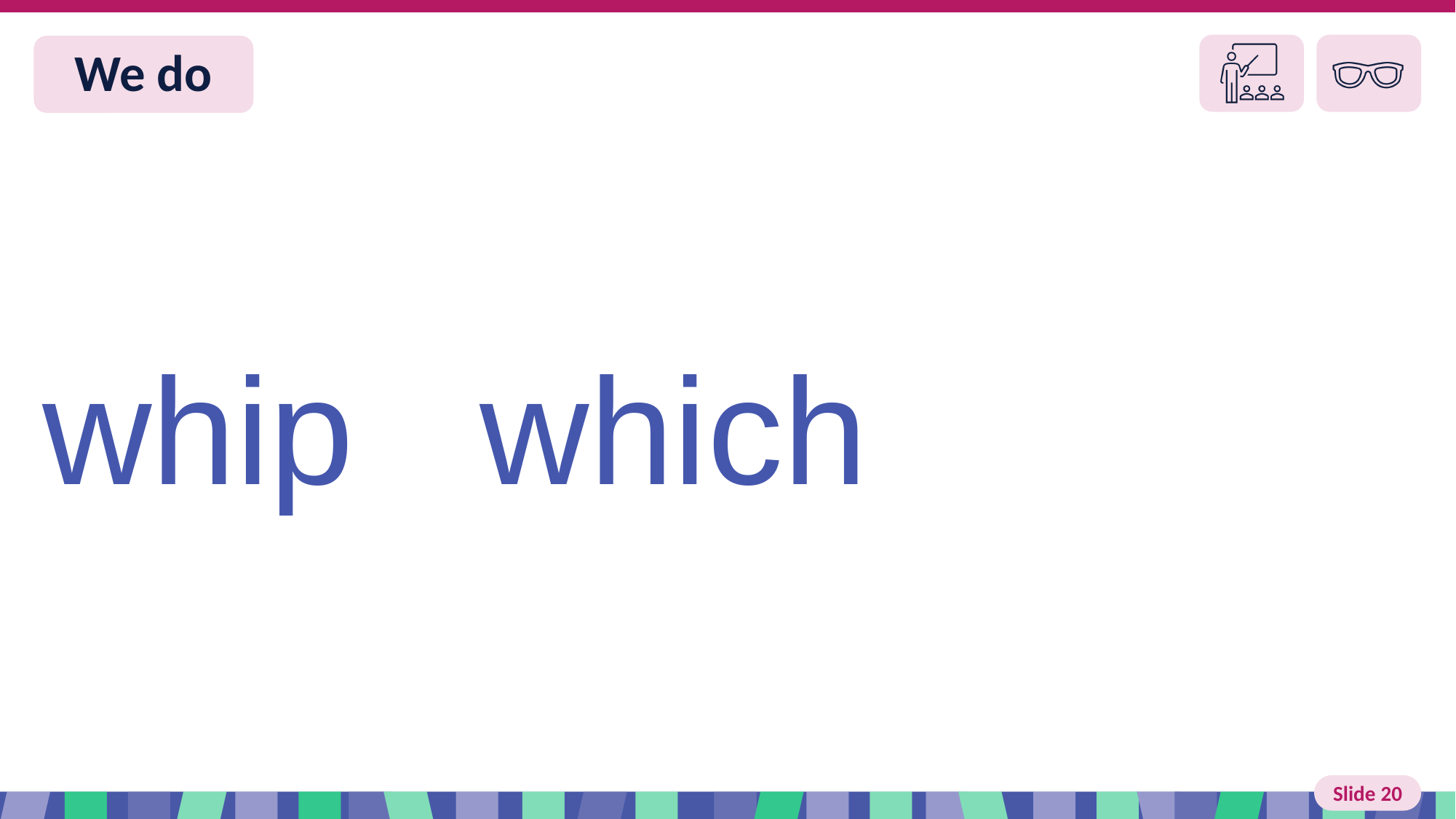

# Slide 20 We do
whip   which